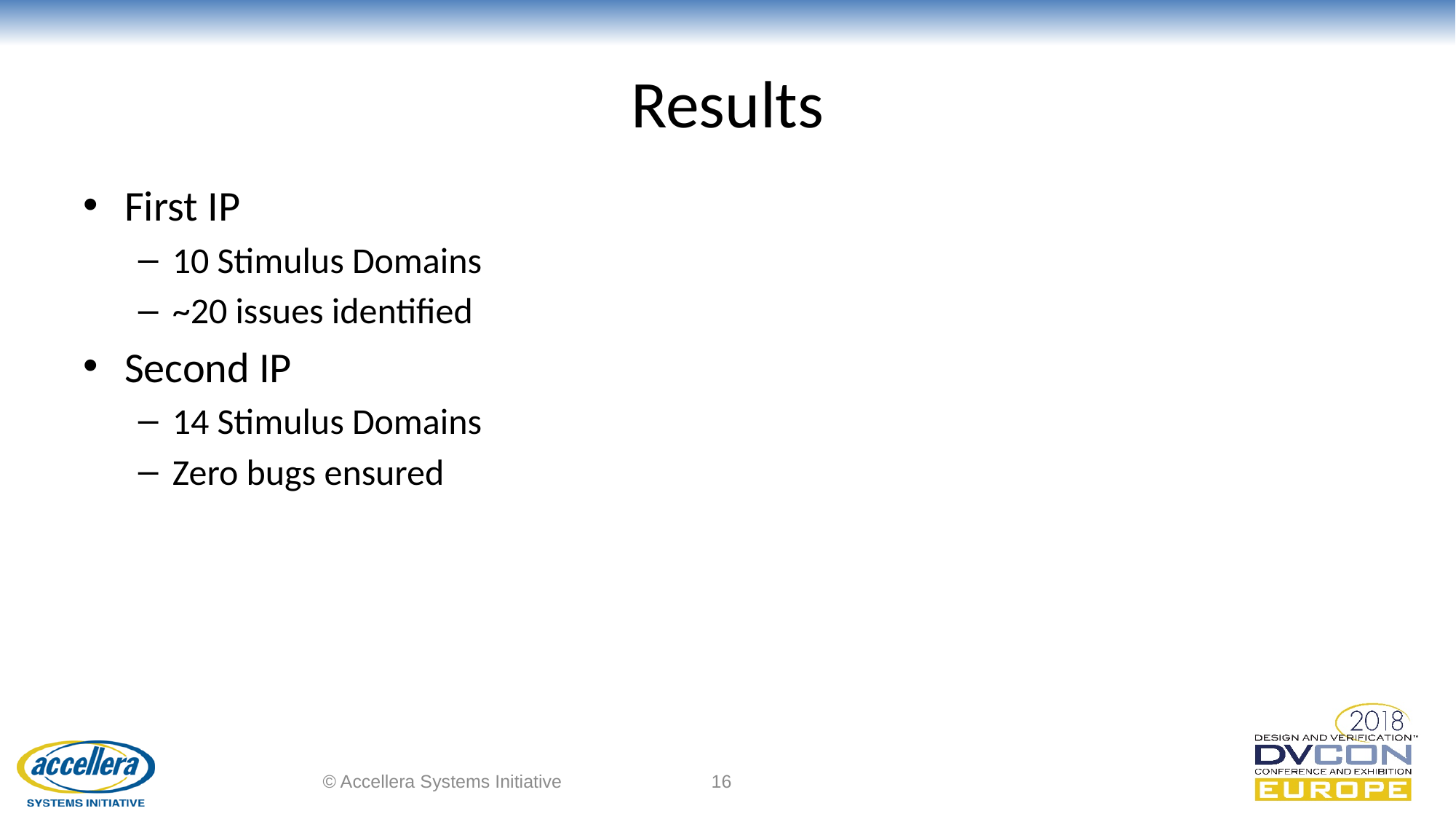

# Results
First IP
10 Stimulus Domains
~20 issues identified
Second IP
14 Stimulus Domains
Zero bugs ensured
© Accellera Systems Initiative
16